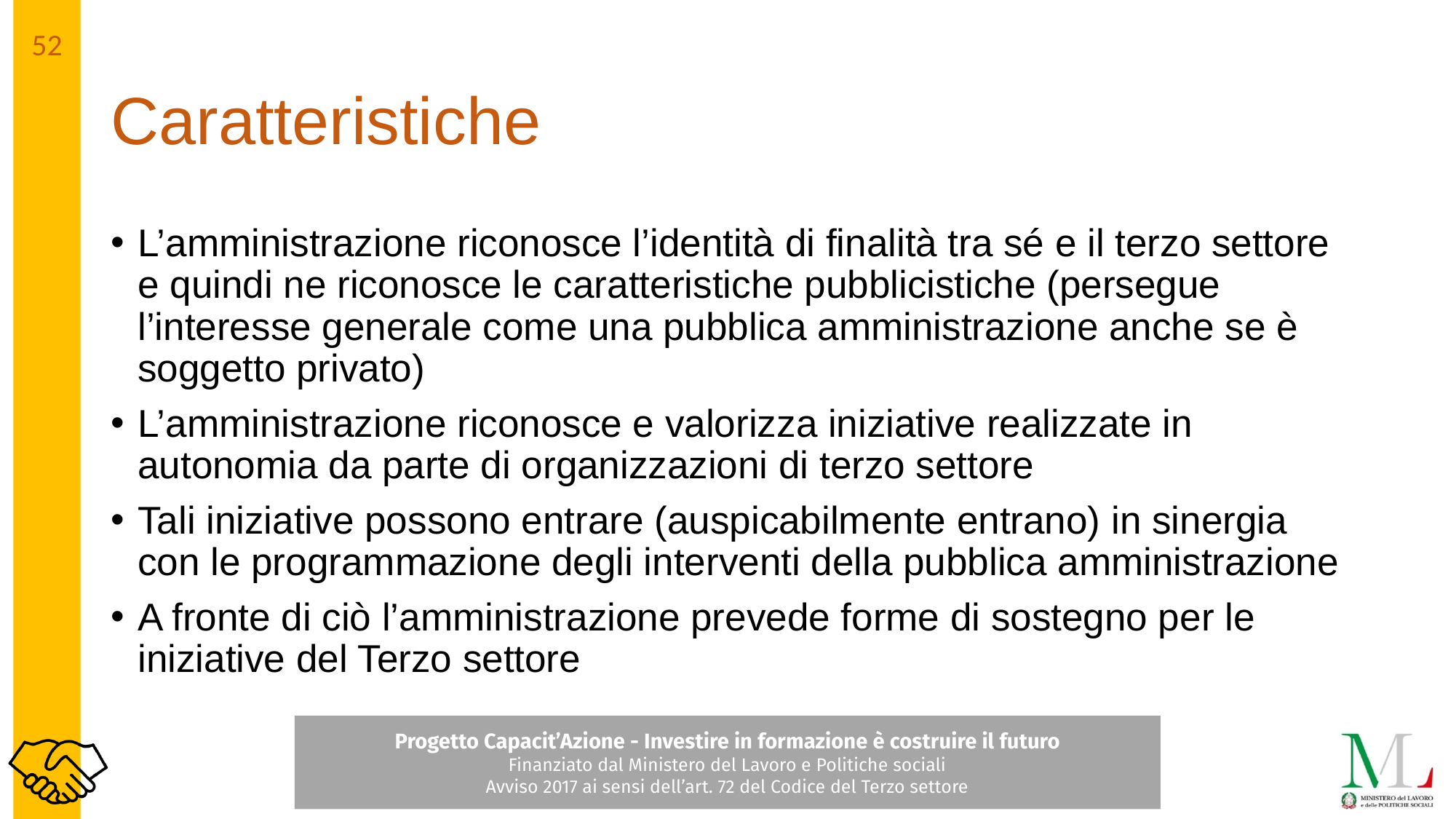

# Caratteristiche
L’amministrazione riconosce l’identità di finalità tra sé e il terzo settore e quindi ne riconosce le caratteristiche pubblicistiche (persegue l’interesse generale come una pubblica amministrazione anche se è soggetto privato)
L’amministrazione riconosce e valorizza iniziative realizzate in autonomia da parte di organizzazioni di terzo settore
Tali iniziative possono entrare (auspicabilmente entrano) in sinergia con le programmazione degli interventi della pubblica amministrazione
A fronte di ciò l’amministrazione prevede forme di sostegno per le iniziative del Terzo settore
52